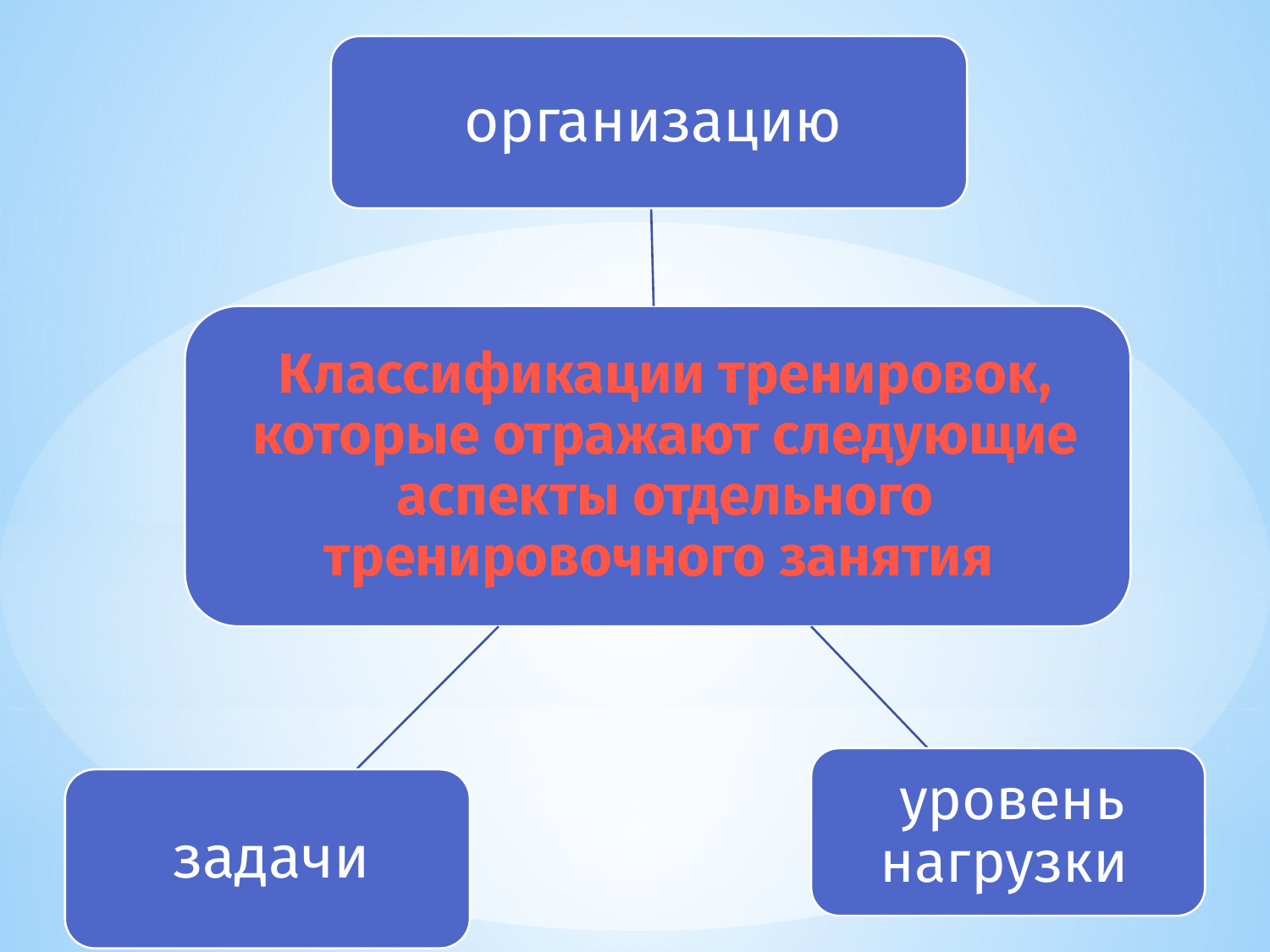

Классификации тренировок, которые отражают следующие аспекты отдельного тренировочного занятия
организацию
уровень нагрузки
задачи